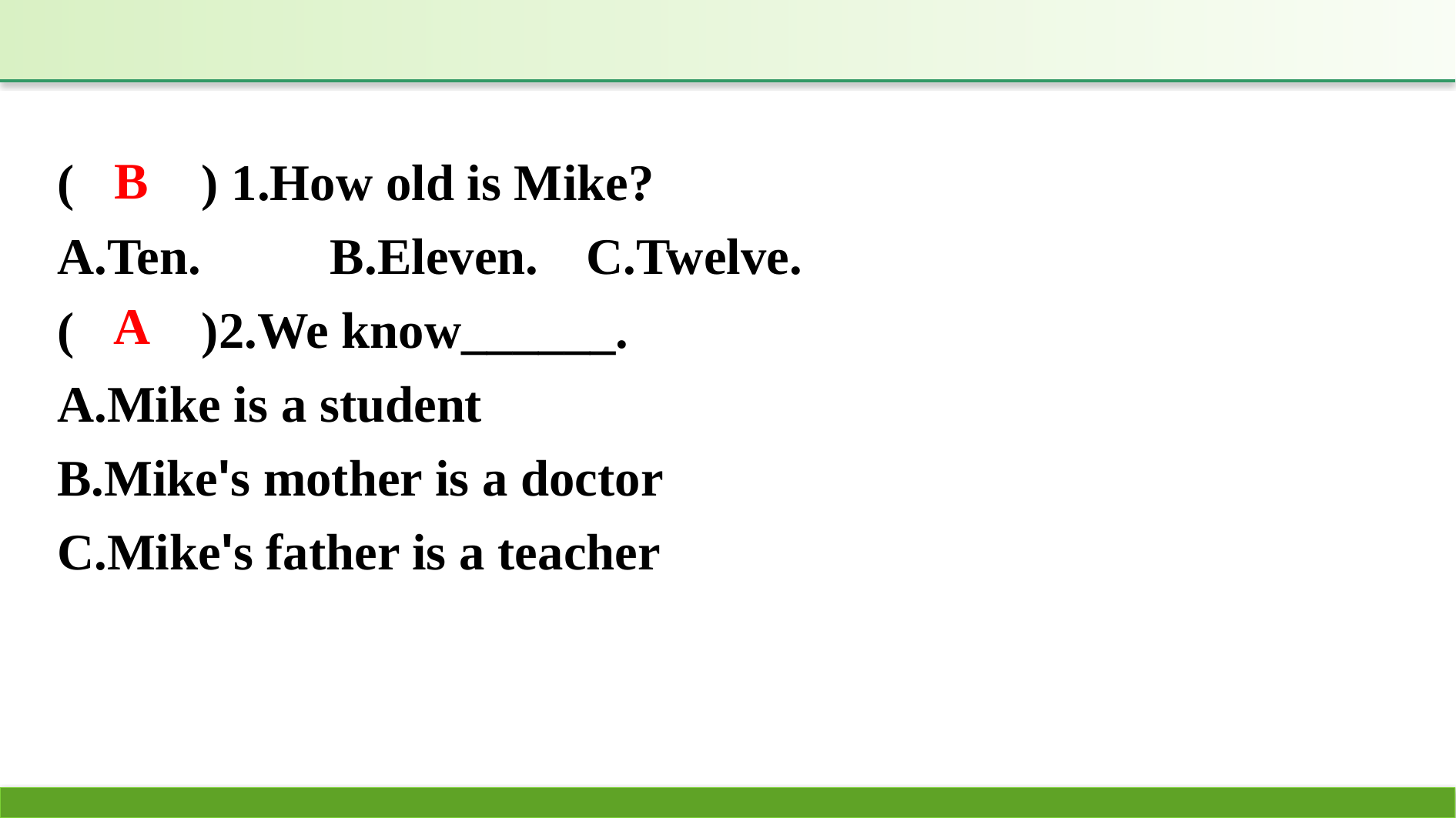

(　　) 1.How old is Mike?
A.Ten. 	B.Eleven. 	C.Twelve.
(　　)2.We know______.
A.Mike is a student
B.Mike's mother is a doctor
C.Mike's father is a teacher
B
A